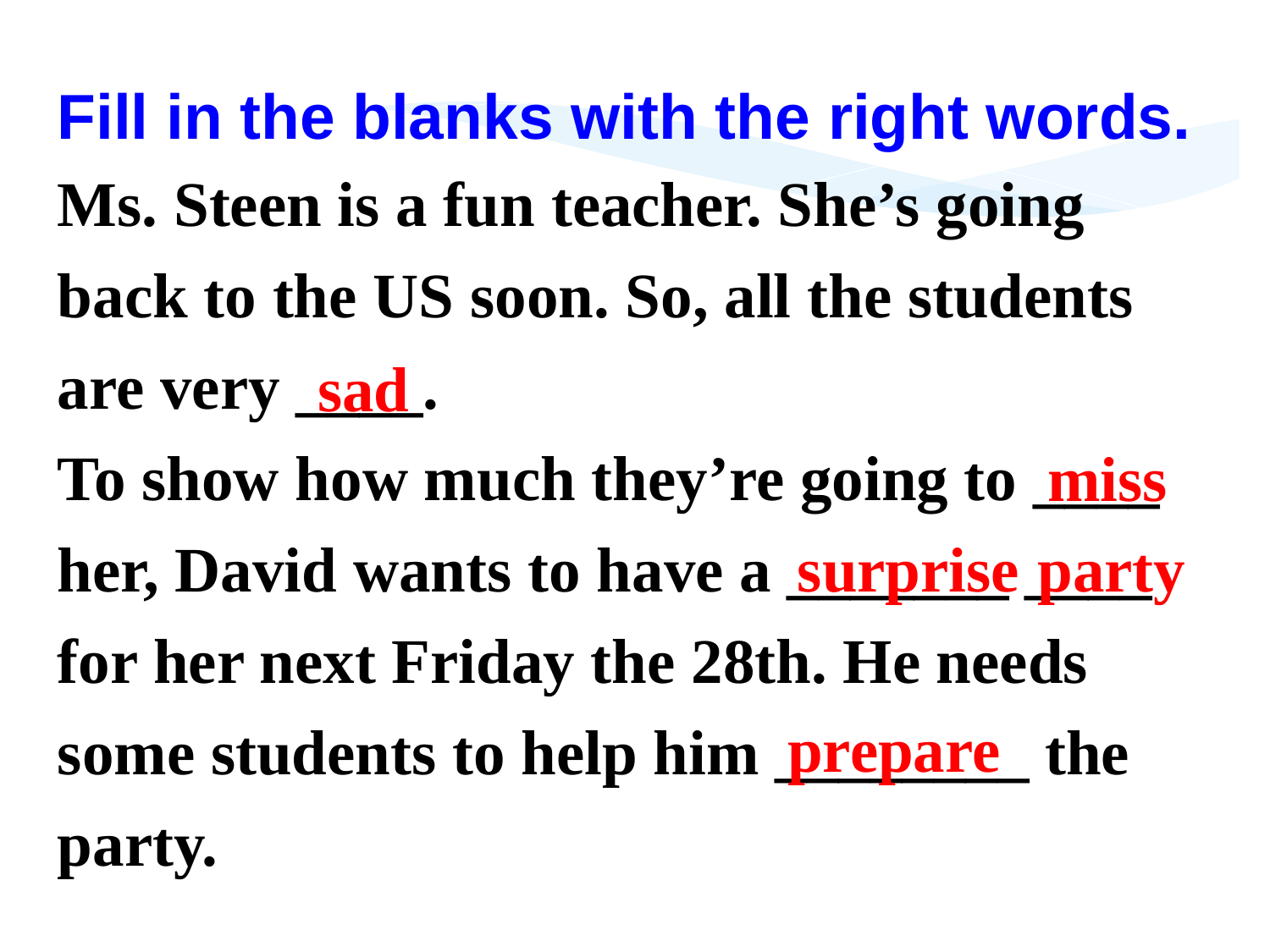

Fill in the blanks with the right words.
Ms. Steen is a fun teacher. She’s going back to the US soon. So, all the students are very ____.
To show how much they’re going to ____ her, David wants to have a _______ ____ for her next Friday the 28th. He needs some students to help him ________ the party.
sad
miss
surprise
party
prepare